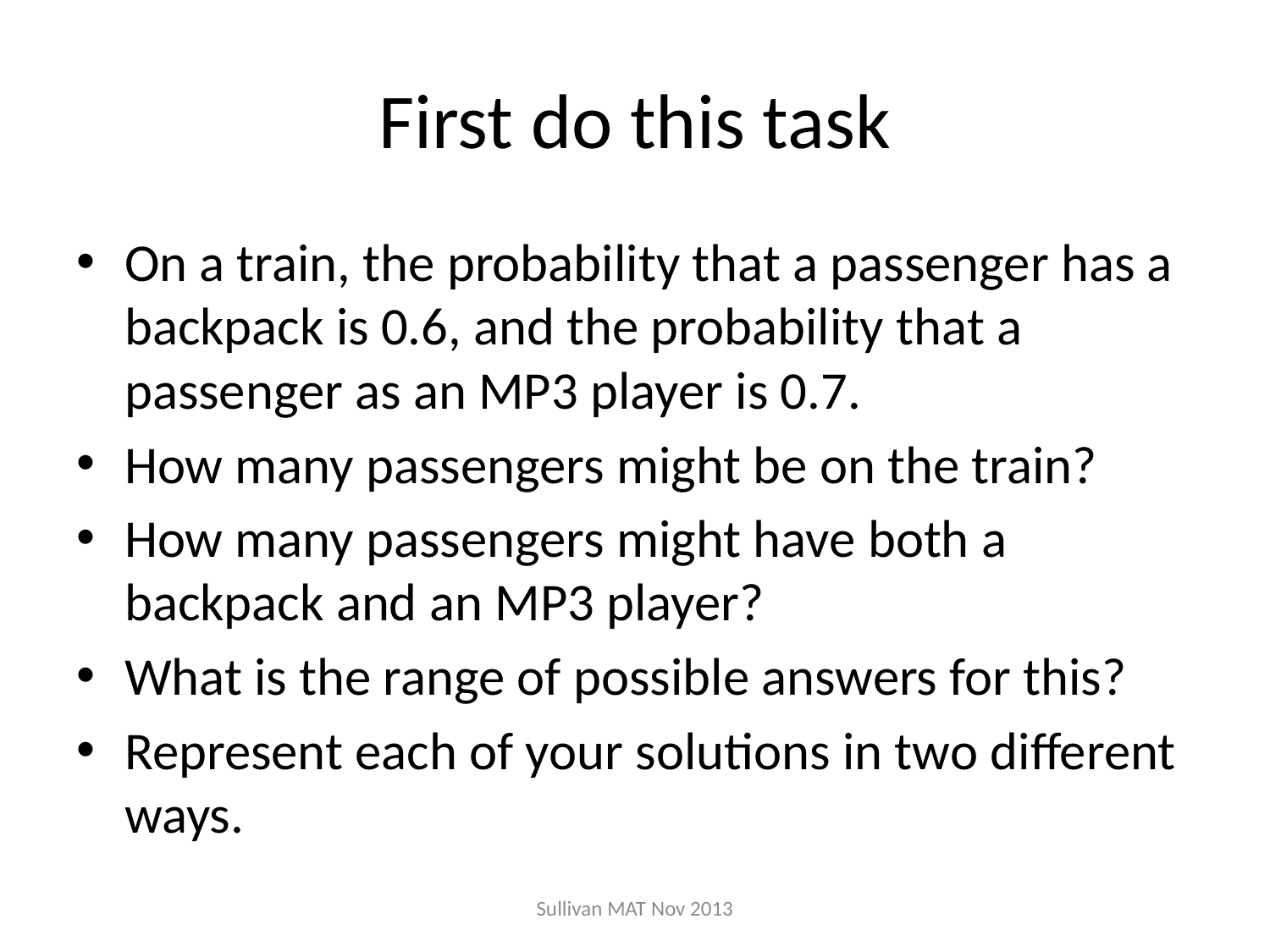

# First do this task
On a train, the probability that a passenger has a backpack is 0.6, and the probability that a passenger as an MP3 player is 0.7.
How many passengers might be on the train?
How many passengers might have both a backpack and an MP3 player?
What is the range of possible answers for this?
Represent each of your solutions in two different ways.

Sullivan MAT Nov 2013